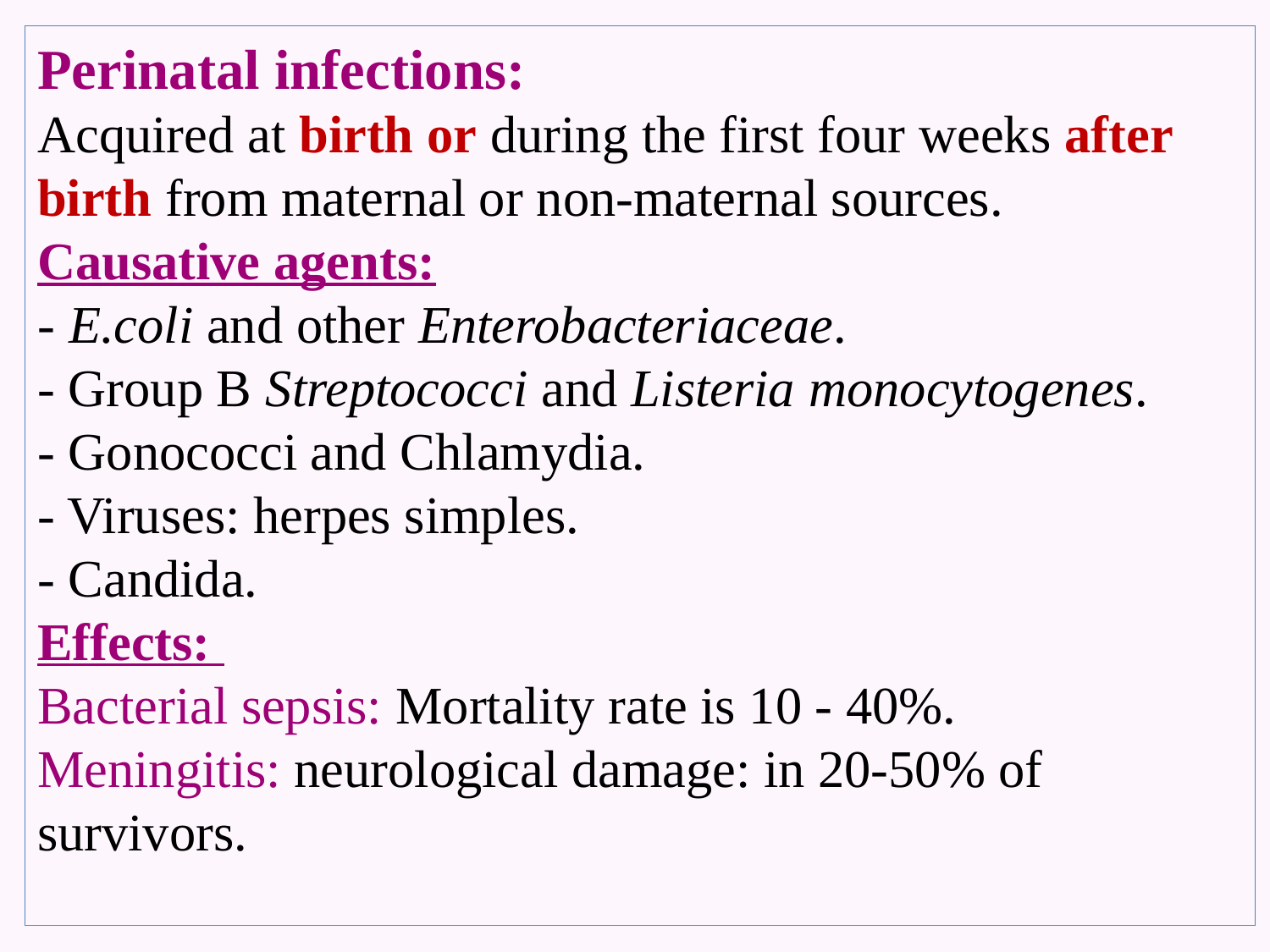

Perinatal infections:                                              Acquired at birth or during the first four weeks after birth from maternal or non-maternal sources.
Causative agents:
- E.coli and other Enterobacteriaceae.
- Group B Streptococci and Listeria monocytogenes.
- Gonococci and Chlamydia.
- Viruses: herpes simples.
- Candida.
Effects:
Bacterial sepsis: Mortality rate is 10 - 40%.
Meningitis: neurological damage: in 20-50% of survivors.
# N